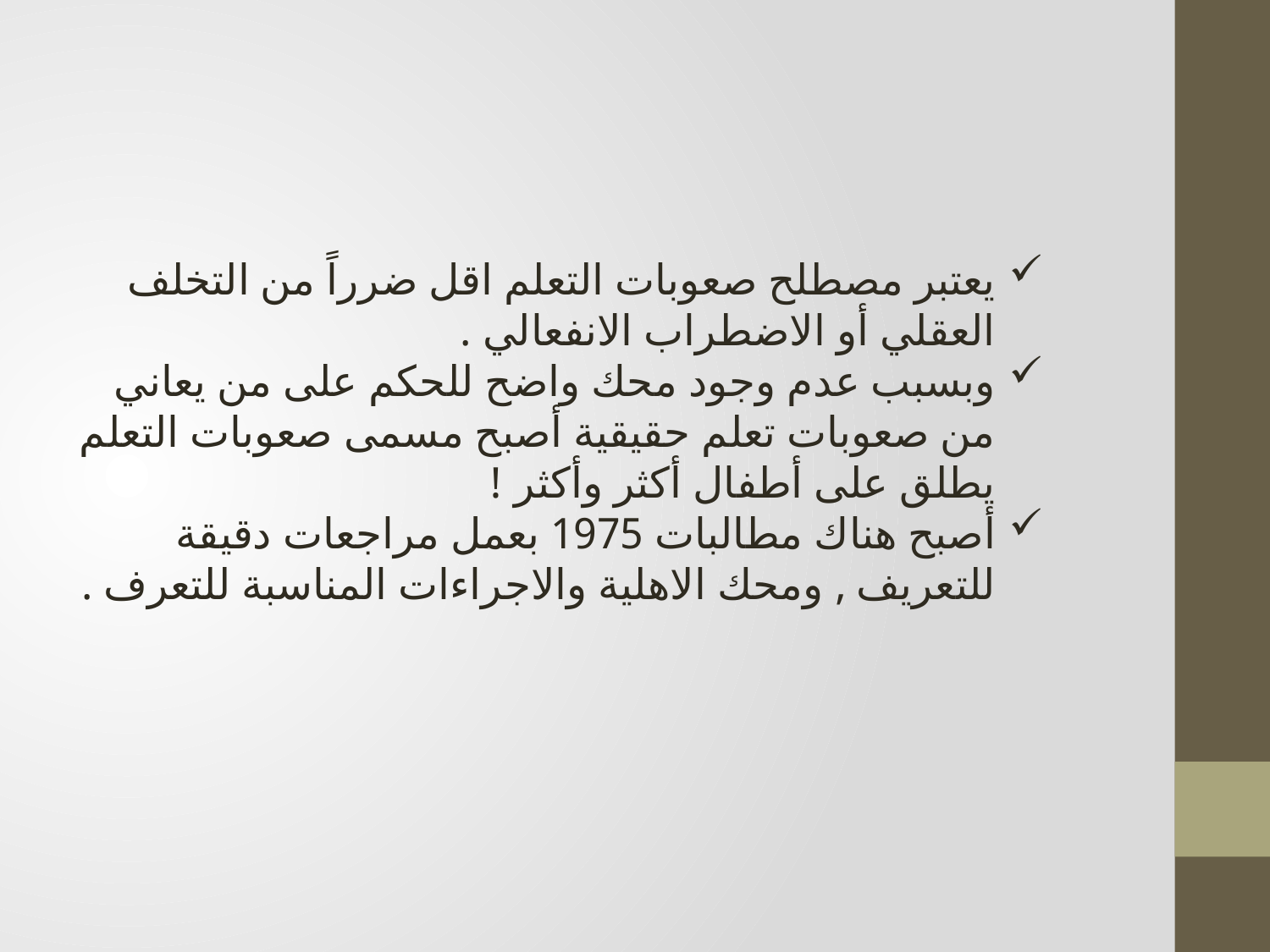

يعتبر مصطلح صعوبات التعلم اقل ضرراً من التخلف العقلي أو الاضطراب الانفعالي .
وبسبب عدم وجود محك واضح للحكم على من يعاني من صعوبات تعلم حقيقية أصبح مسمى صعوبات التعلم يطلق على أطفال أكثر وأكثر !
أصبح هناك مطالبات 1975 بعمل مراجعات دقيقة للتعريف , ومحك الاهلية والاجراءات المناسبة للتعرف .